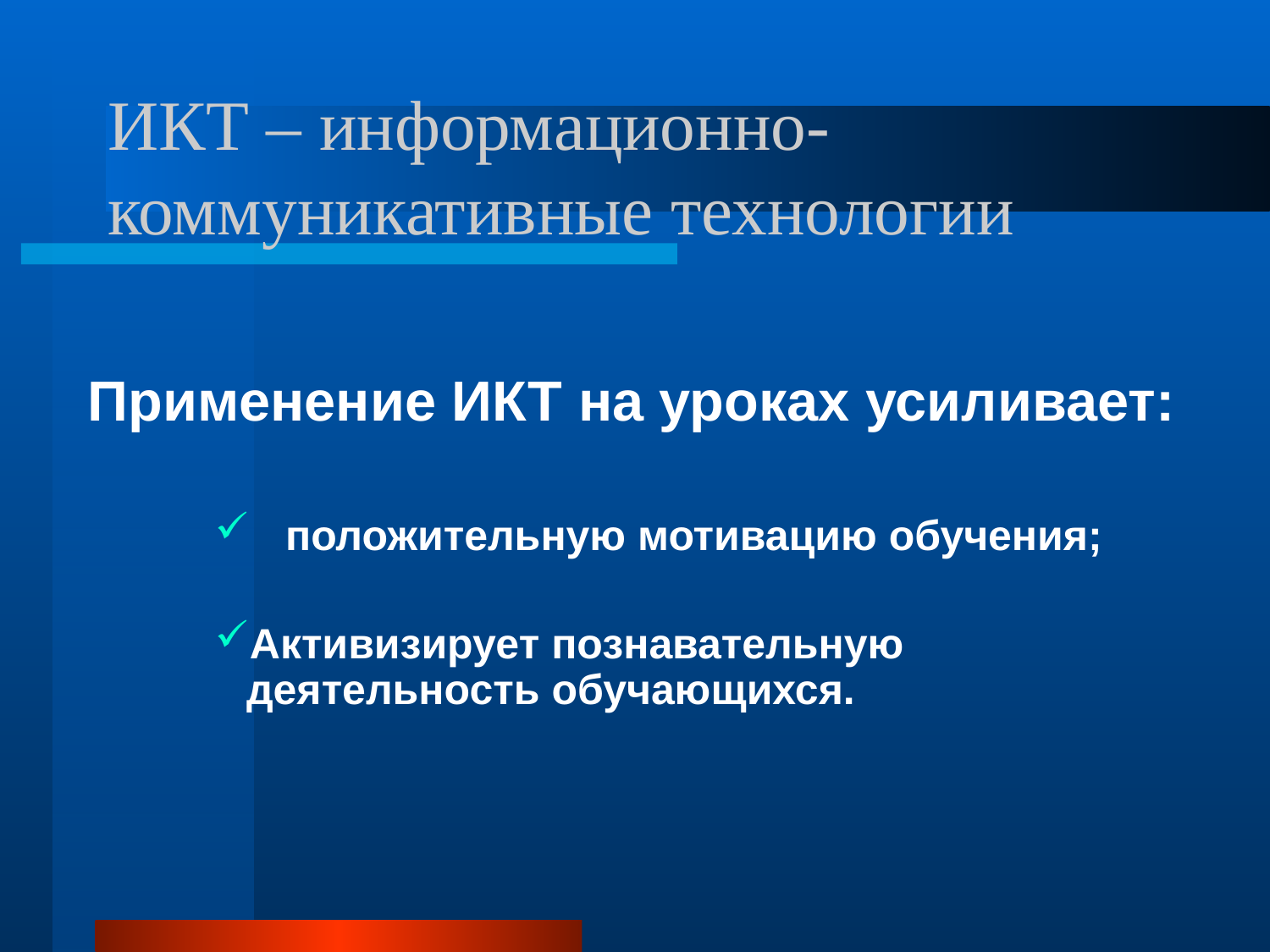

# ИКТ – информационно-коммуникативные технологии
Применение ИКТ на уроках усиливает:

   положительную мотивацию обучения;

Активизирует познавательную деятельность обучающихся.